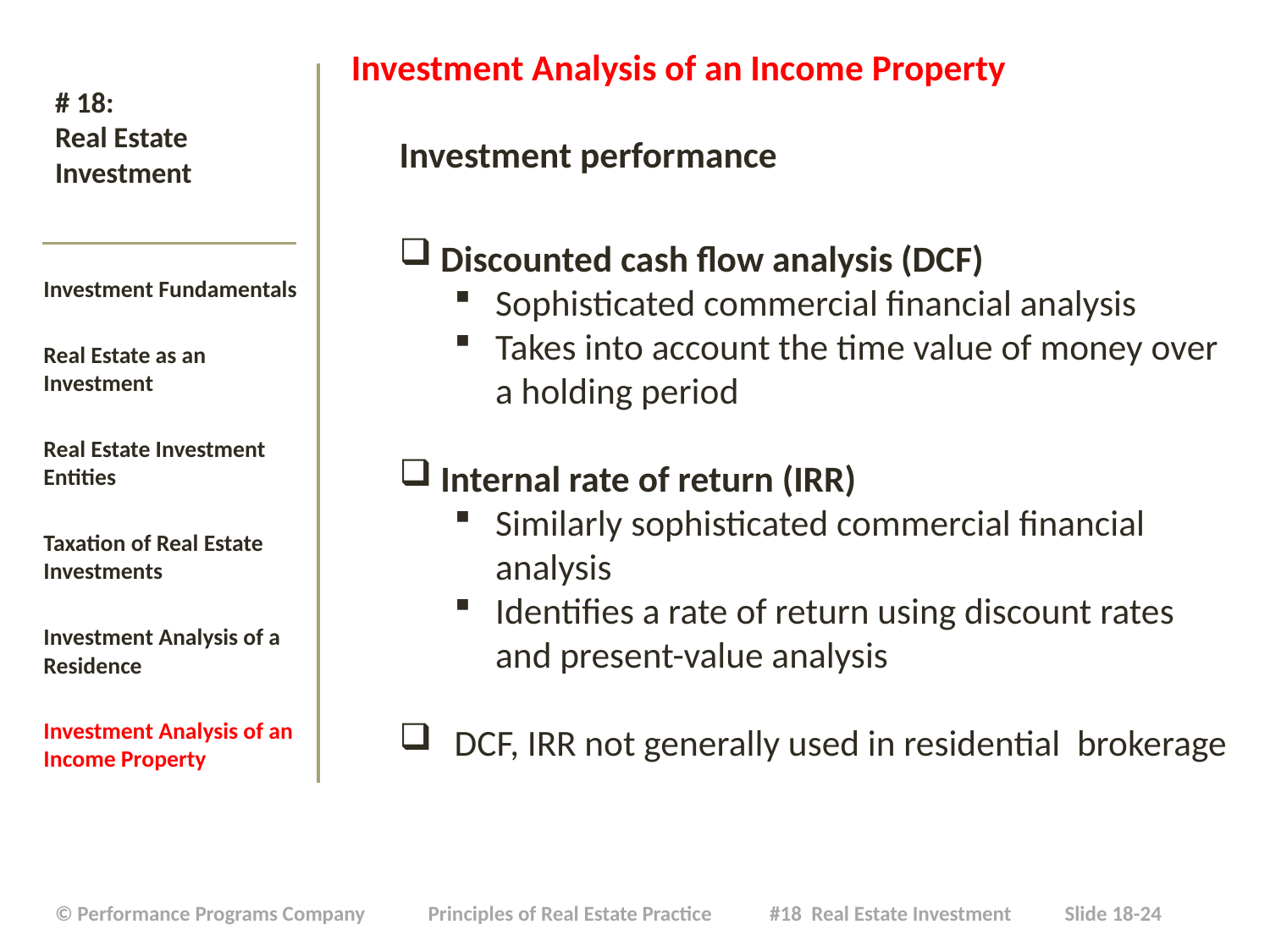

Investment Analysis of an Income Property

Investment performance

Discounted cash flow analysis (DCF)
Sophisticated commercial financial analysis
Takes into account the time value of money over a holding period
Internal rate of return (IRR)
Similarly sophisticated commercial financial analysis
Identifies a rate of return using discount rates and present-value analysis
DCF, IRR not generally used in residential  brokerage

# # 18: Real Estate Investment

Investment Fundamentals

Real Estate as an Investment

Real Estate Investment Entities

Taxation of Real Estate Investments

Investment Analysis of a Residence

Investment Analysis of an Income Property

| © Performance Programs Company Principles of Real Estate Practice #18 Real Estate Investment Slide 18-24 |
| --- |